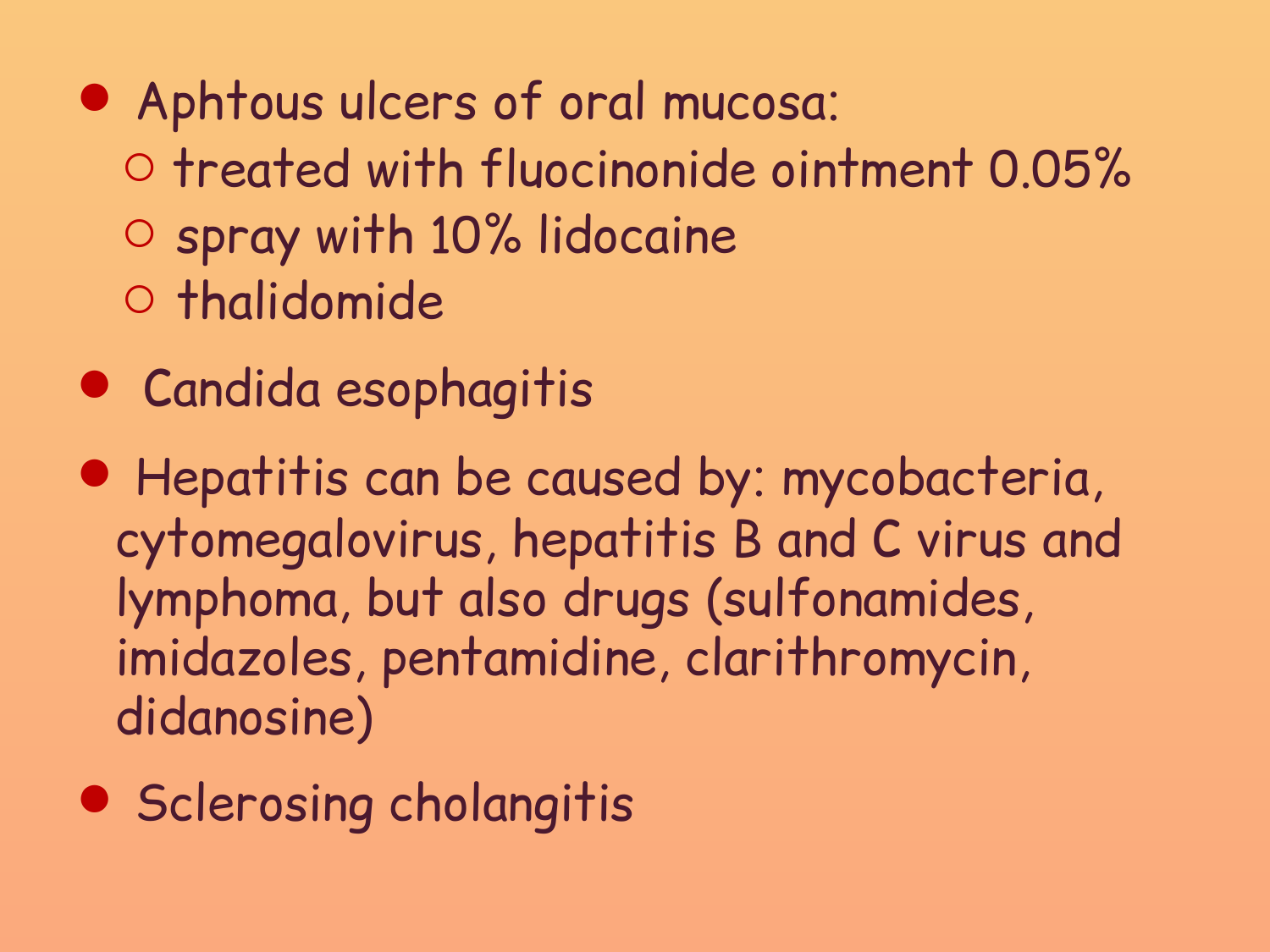

Aphtous ulcers of oral mucosa:
   ○ treated with fluocinonide ointment 0.05%
   ○ spray with 10% lidocaine
   ○ thalidomide
 Candida esophagitis
 Hepatitis can be caused by: mycobacteria, cytomegalovirus, hepatitis B and C virus and lymphoma, but also drugs (sulfonamides, imidazoles, pentamidine, clarithromycin, didanosine)
 Sclerosing cholangitis

#